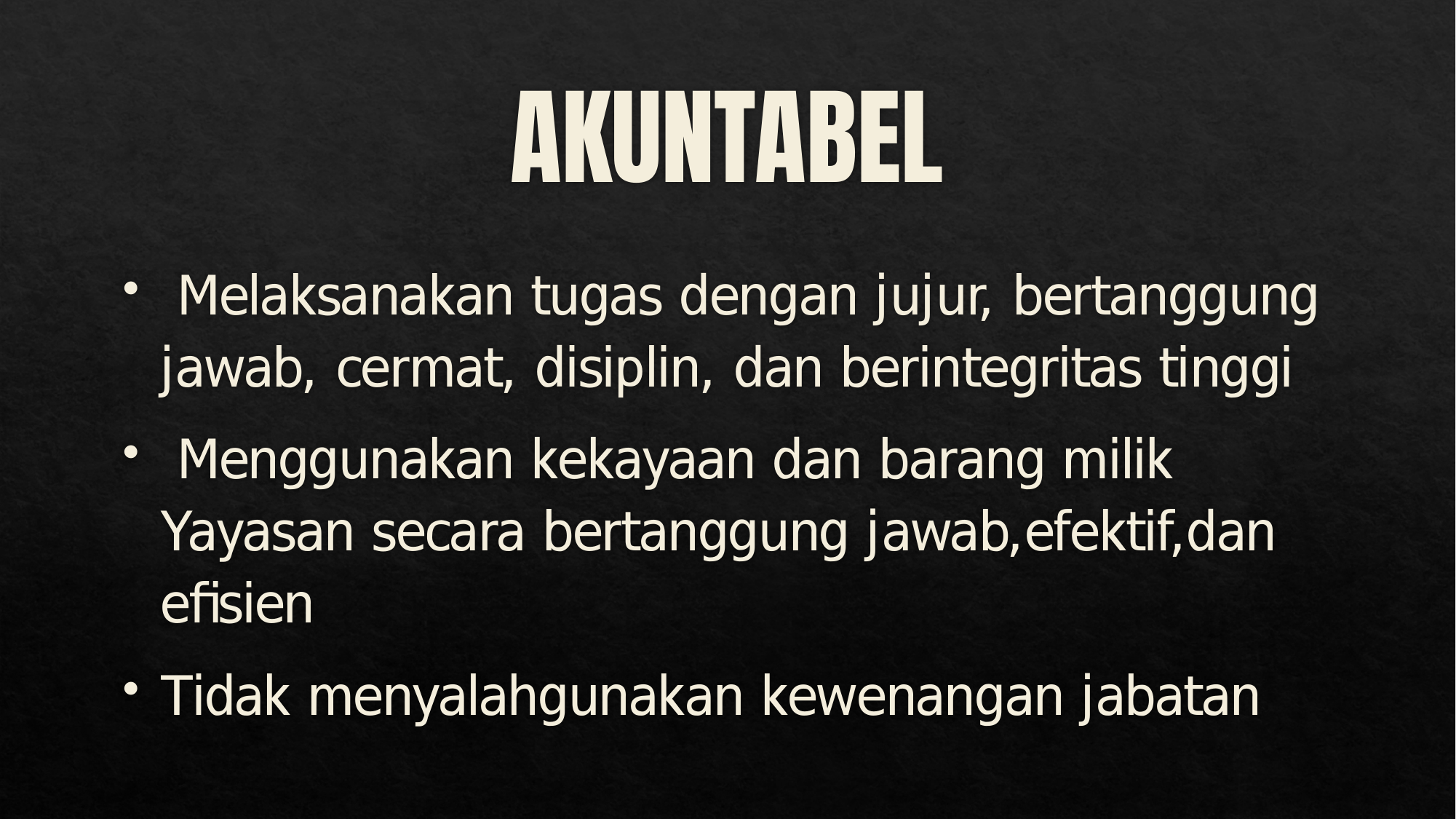

# AKUNTABEL
 Melaksanakan tugas dengan jujur, bertanggung jawab, cermat, disiplin, dan berintegritas tinggi
 Menggunakan kekayaan dan barang milik Yayasan secara bertanggung jawab,efektif,dan efisien
Tidak menyalahgunakan kewenangan jabatan